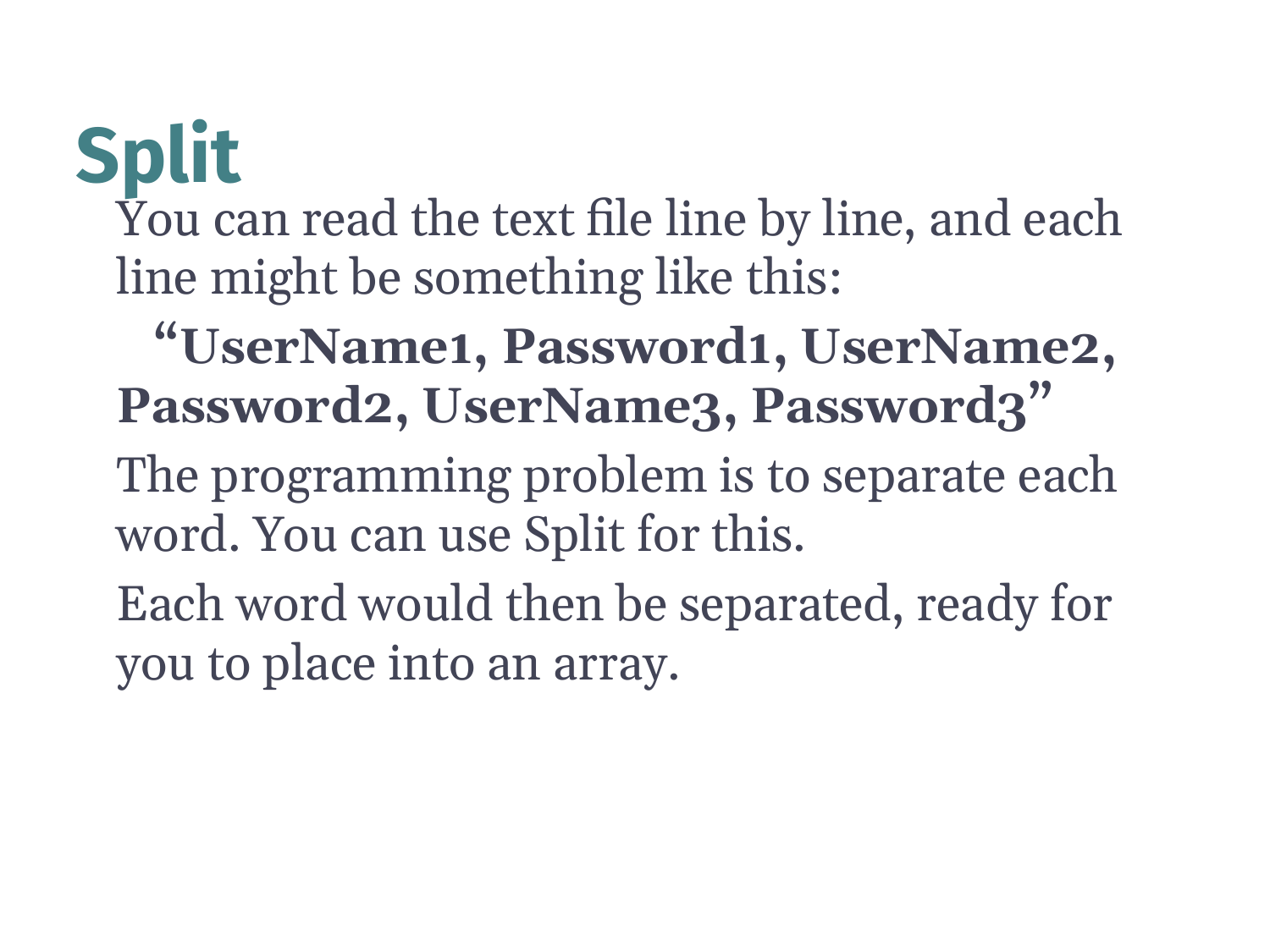

# Split
17
You can read the text file line by line, and each line might be something like this:
   “UserName1, Password1, UserName2, Password2, UserName3, Password3”
The programming problem is to separate each word. You can use Split for this.
Each word would then be separated, ready for you to place into an array.